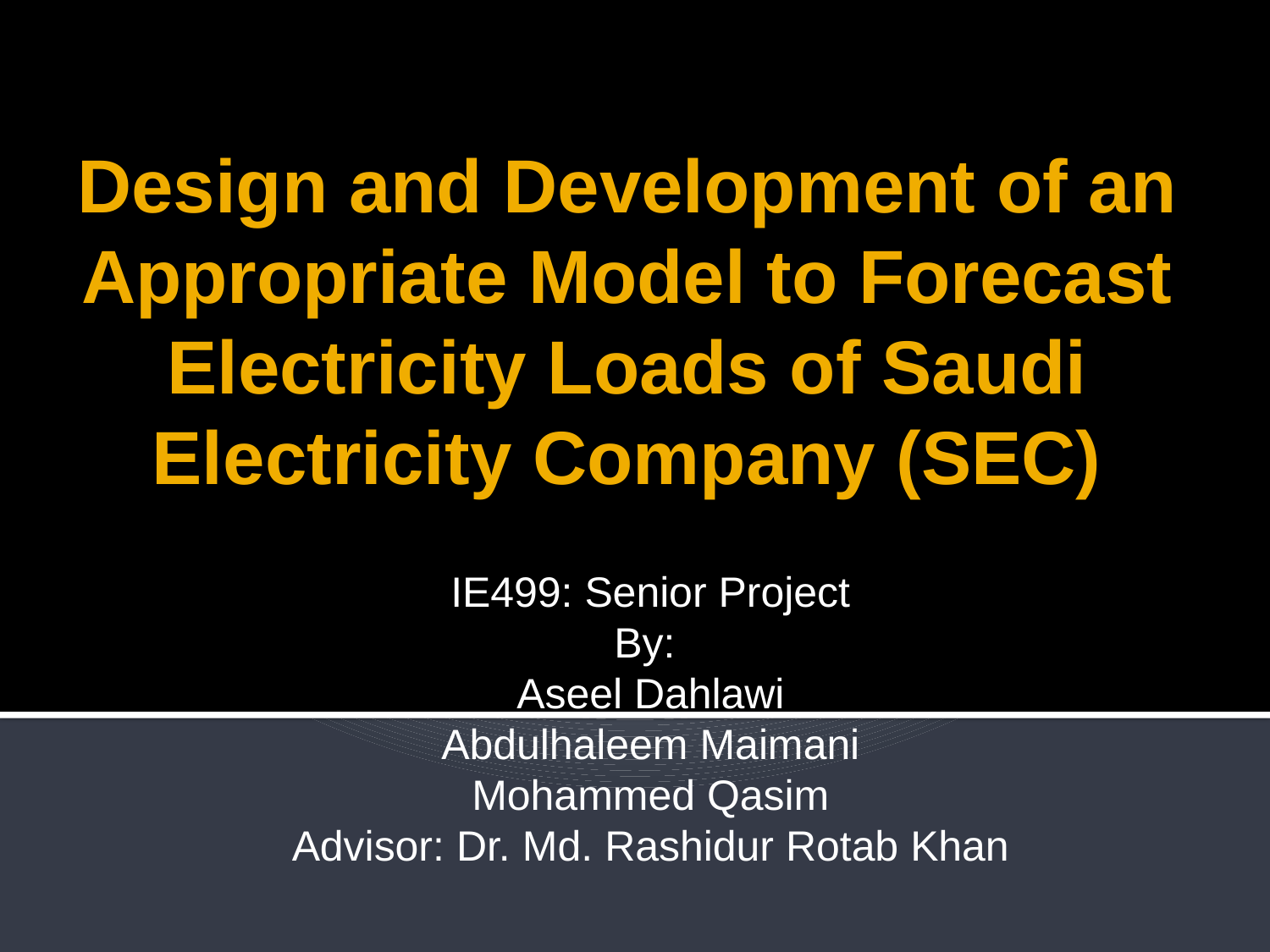

# Design and Development of an Appropriate Model to Forecast Electricity Loads of Saudi Electricity Company (SEC)
IE499: Senior Project
By:
Aseel Dahlawi
Abdulhaleem Maimani
Mohammed Qasim
Advisor: Dr. Md. Rashidur Rotab Khan